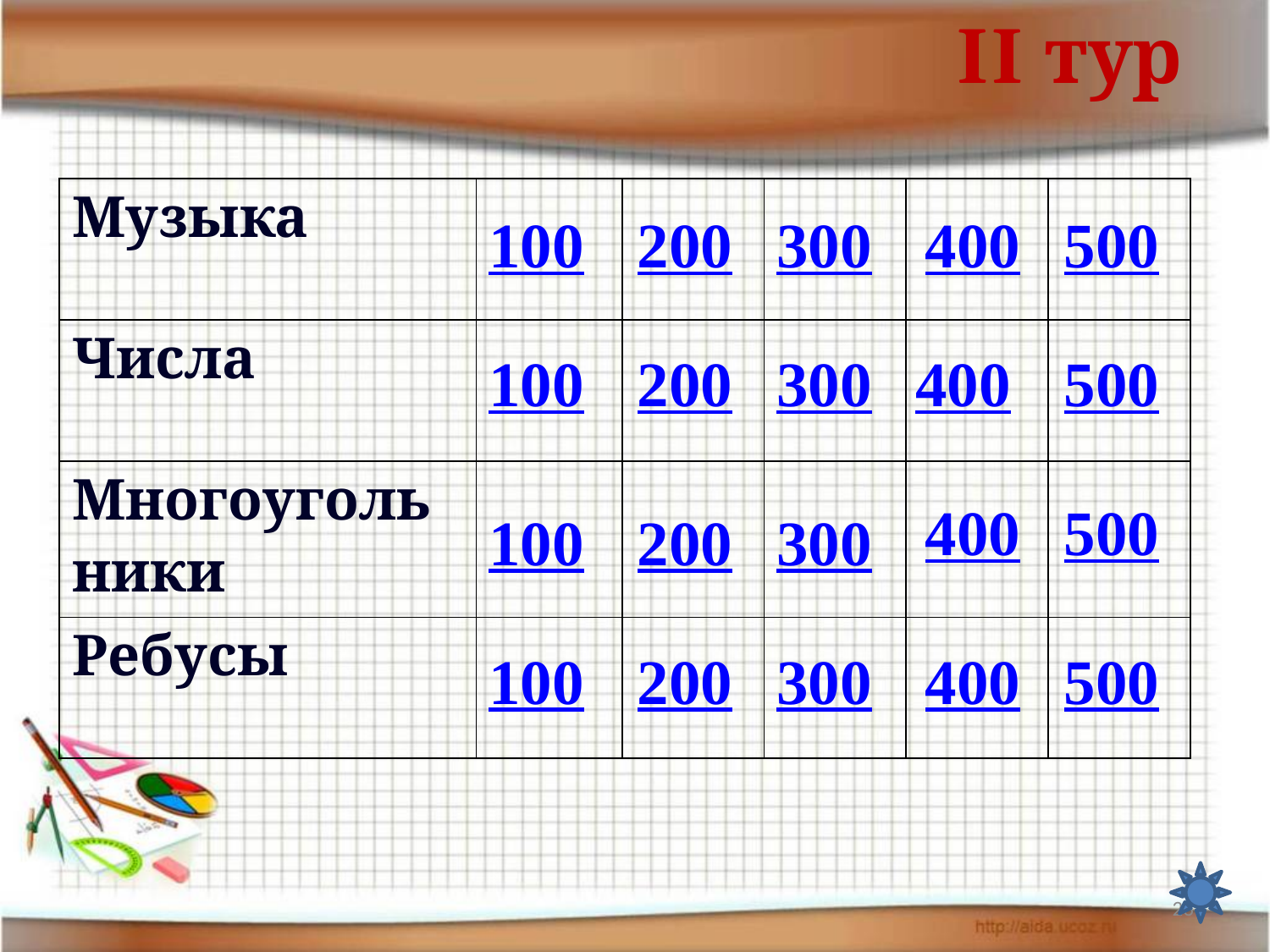

II тур
| Музыка |  |  |  |  |  |
| --- | --- | --- | --- | --- | --- |
| Числа |  |  |  |  |  |
| Многоугольники |  |  |  |  |  |
| Ребусы |  |  |  |  |  |
100
200
300
400
500
100
200
300
400
500
400
500
100
200
300
100
200
300
400
500

23